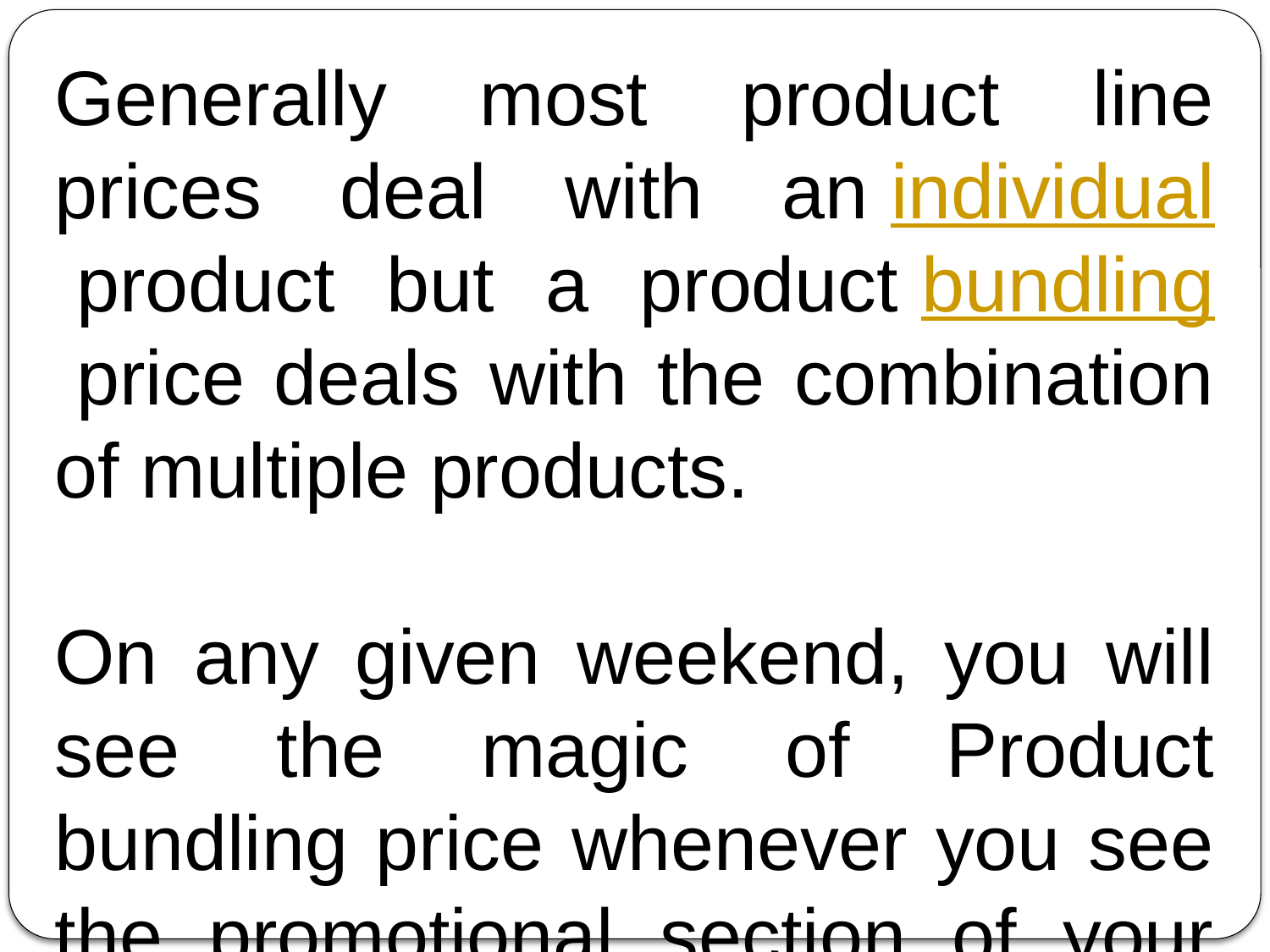

Generally most product line prices deal with an individual product but a product bundling price deals with the combination of multiple products.

On any given weekend, you will see the magic of Product bundling price whenever you see the promotional section of your newspaper.